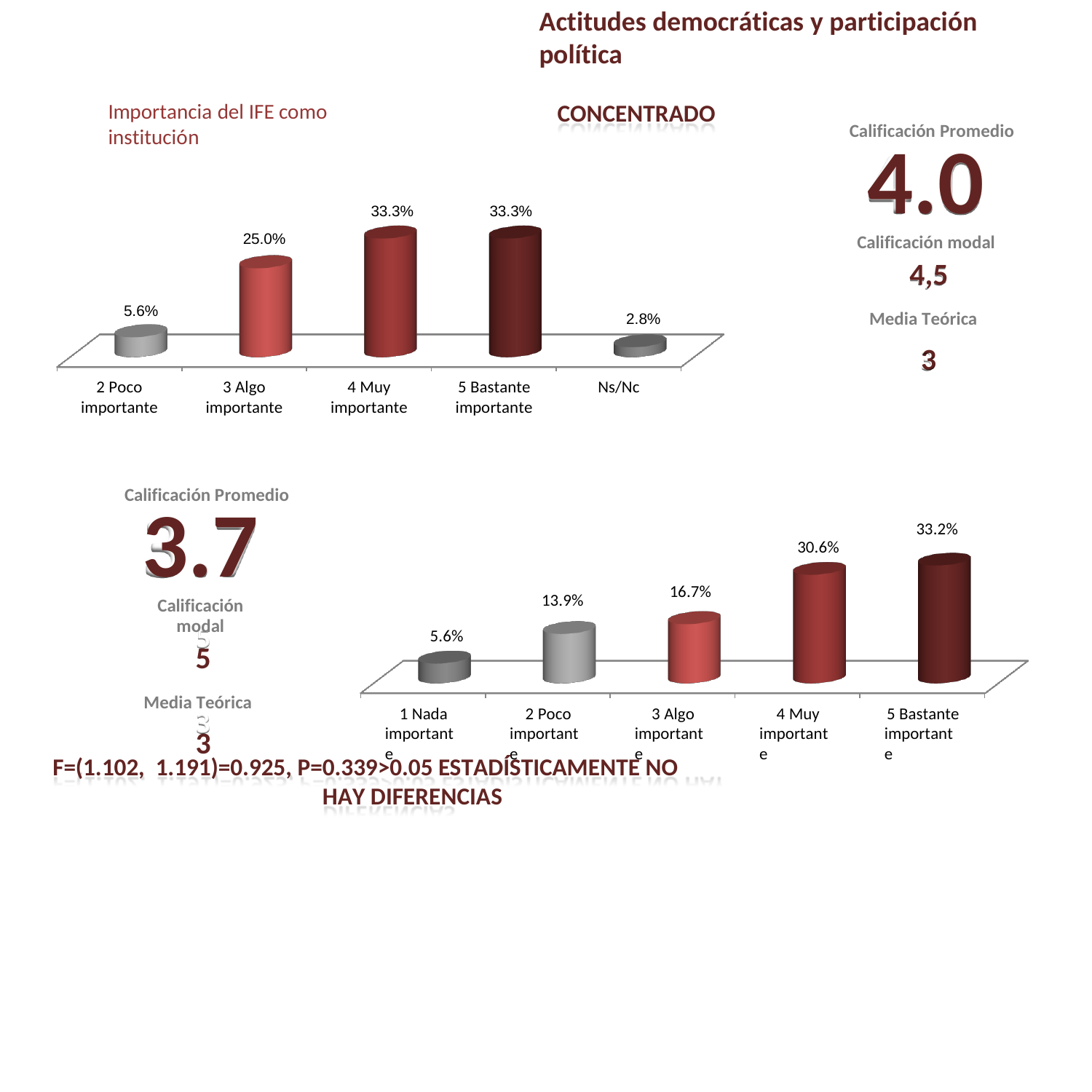

Actitudes democráticas y participación política
CONCENTRADO
Importancia del IFE como institución

Calificación Promedio
4.0
Calificación modal
4,5

Media Teórica

3

33.3%
33.3%
25.0%

5.6%
2.8%

2 Poco
importante
3 Algo
importante
4 Muy
importante
5 Bastante
importante
Ns/Nc

Calificación Promedio
3.7
Calificación modal
5

Media Teórica

3

33.2%
30.6%
16.7%
13.9%

5.6%

1 Nada importante
2 Poco importante
3 Algo importante
4 Muy importante
5 Bastante importante
F=(1.102,  1.191)=0.925, P=0.339>0.05 ESTADÍSTICAMENTE NO HAY DIFERENCIAS